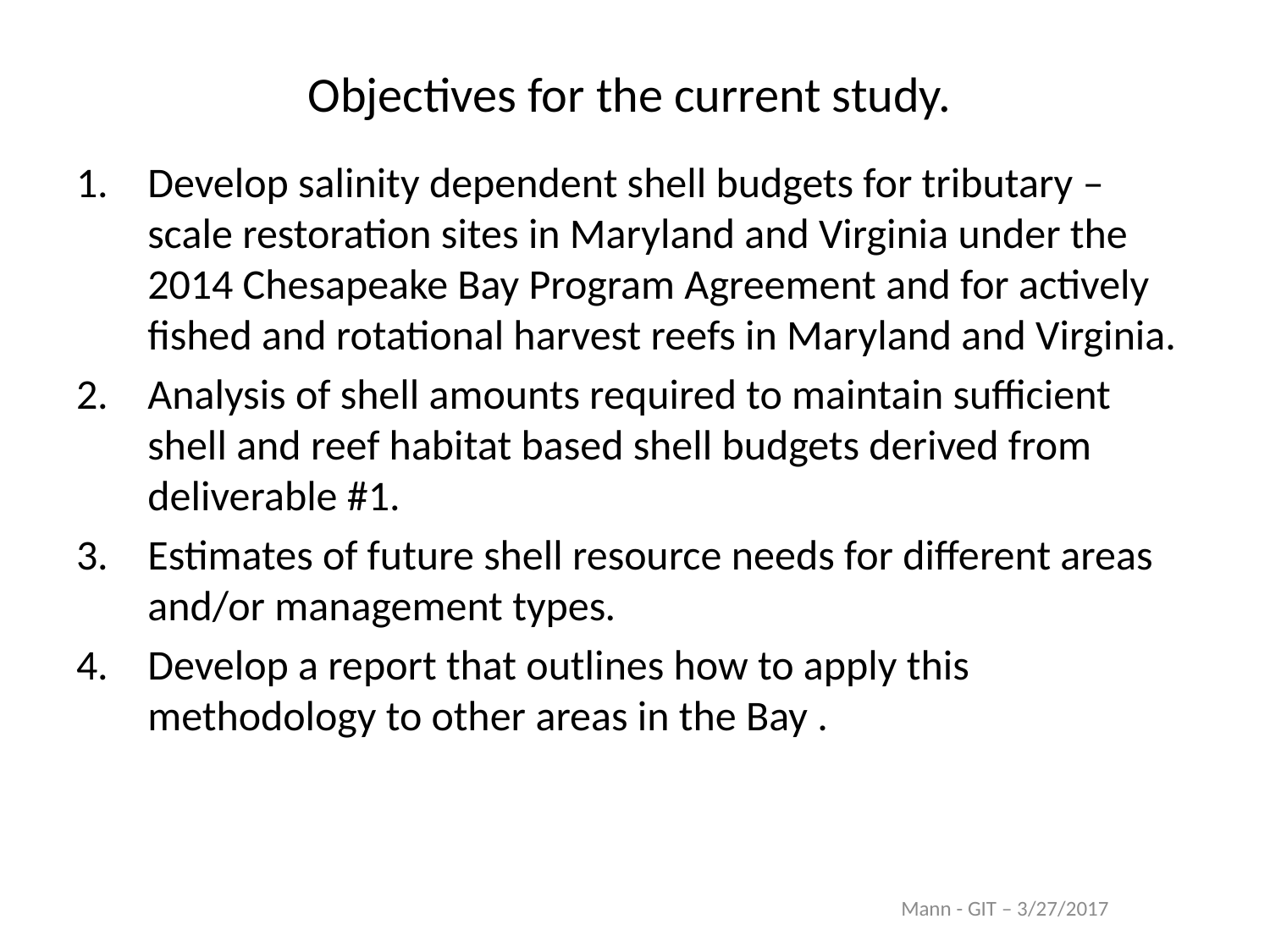

# Objectives for the current study.
Develop salinity dependent shell budgets for tributary – scale restoration sites in Maryland and Virginia under the 2014 Chesapeake Bay Program Agreement and for actively fished and rotational harvest reefs in Maryland and Virginia.
Analysis of shell amounts required to maintain sufficient shell and reef habitat based shell budgets derived from deliverable #1.
Estimates of future shell resource needs for different areas and/or management types.
Develop a report that outlines how to apply this methodology to other areas in the Bay .
Mann - GIT – 3/27/2017